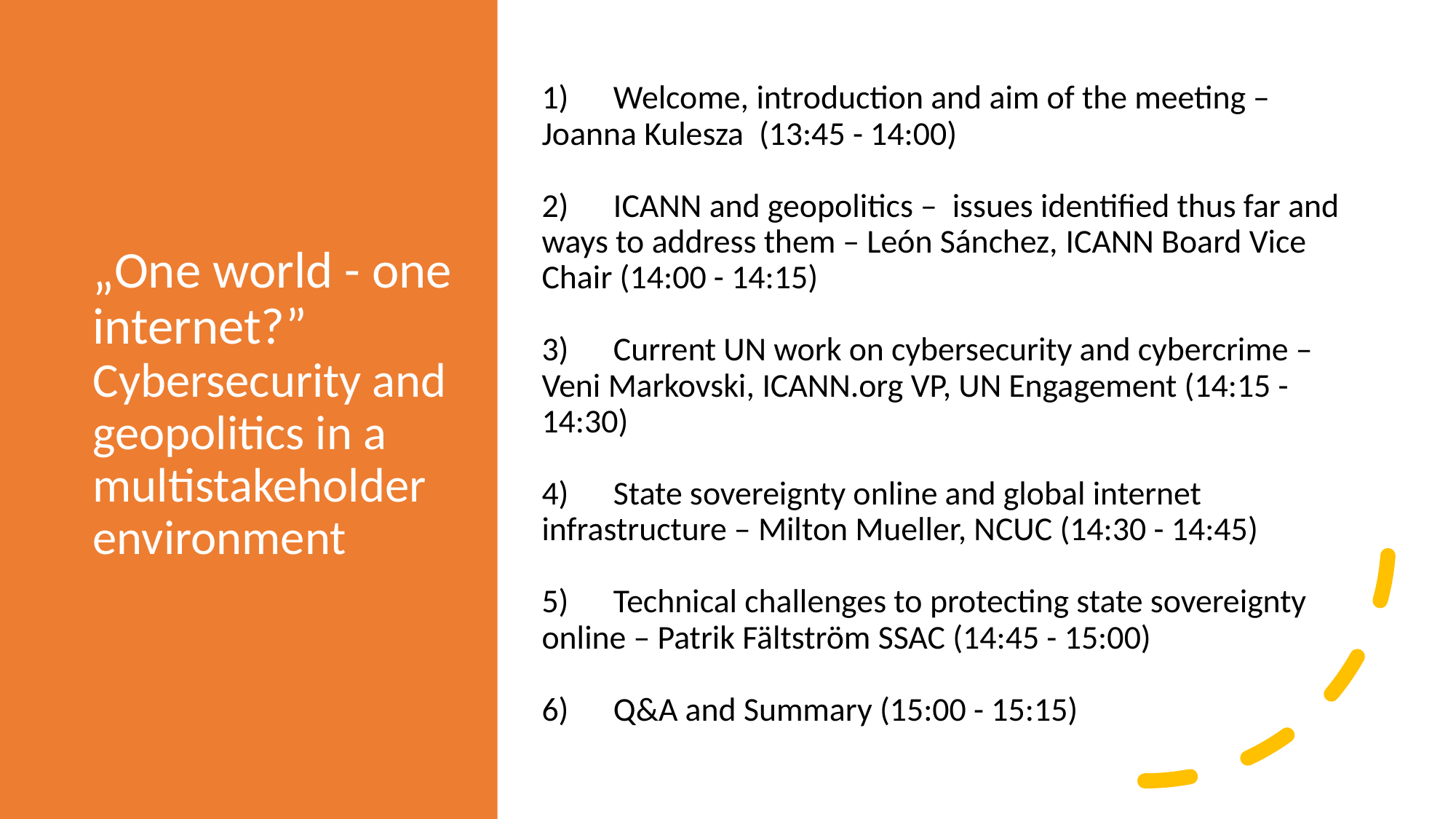

# „One world - one internet?” Cybersecurity and geopolitics in a multistakeholder environment
1)      Welcome, introduction and aim of the meeting – Joanna Kulesza  (13:45 - 14:00)
2)      ICANN and geopolitics –  issues identified thus far and ways to address them – León Sánchez, ICANN Board Vice Chair (14:00 - 14:15)
3)      Current UN work on cybersecurity and cybercrime – Veni Markovski, ICANN.org VP, UN Engagement (14:15 - 14:30)
4)      State sovereignty online and global internet infrastructure – Milton Mueller, NCUC (14:30 - 14:45)
5)      Technical challenges to protecting state sovereignty online – Patrik Fältström SSAC (14:45 - 15:00)
6)      Q&A and Summary (15:00 - 15:15)